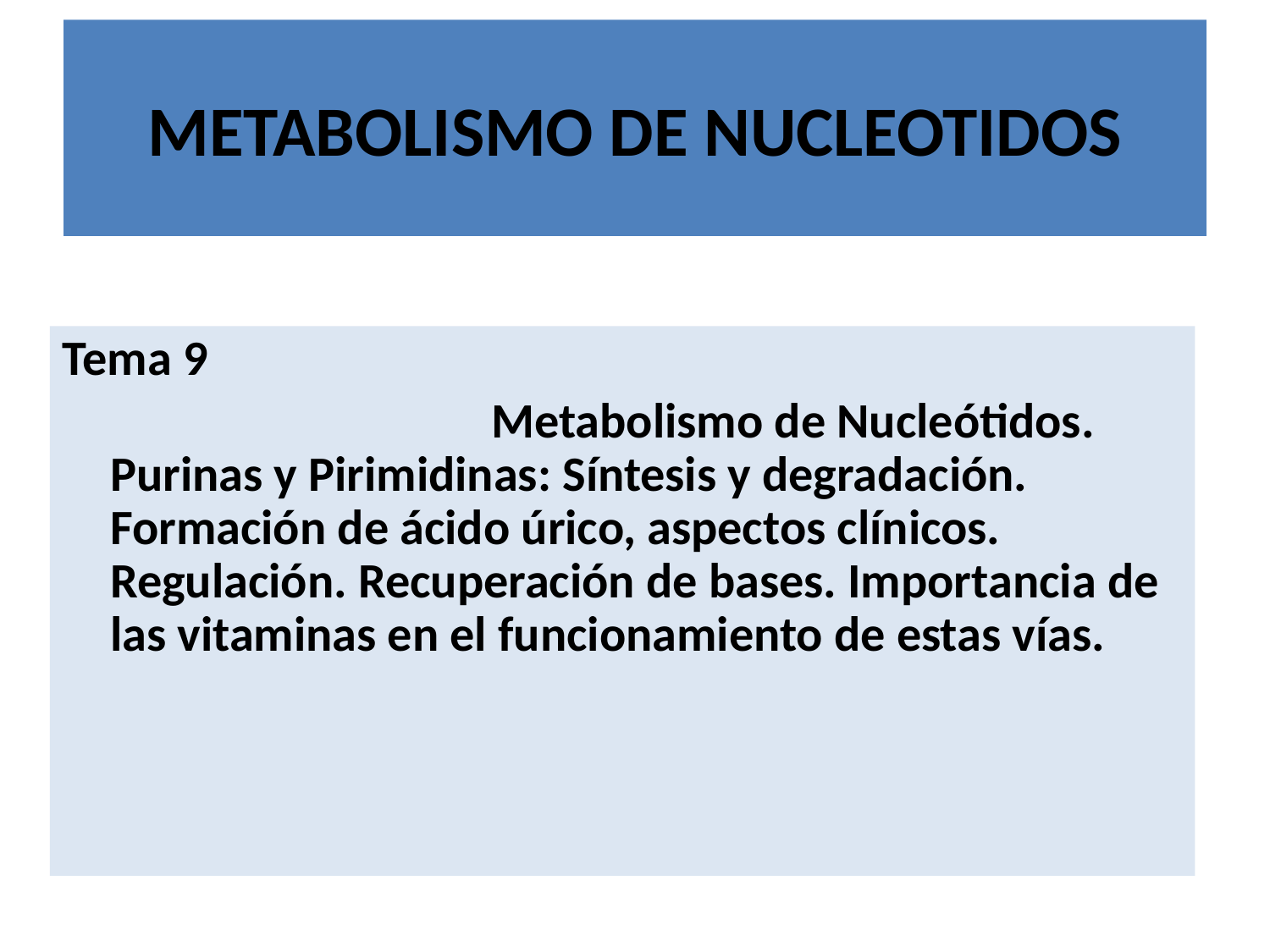

# METABOLISMO DE NUCLEOTIDOS
Tema 9
				Metabolismo de Nucleótidos. Purinas y Pirimidinas: Síntesis y degradación. Formación de ácido úrico, aspectos clínicos. Regulación. Recuperación de bases. Importancia de las vitaminas en el funcionamiento de estas vías.